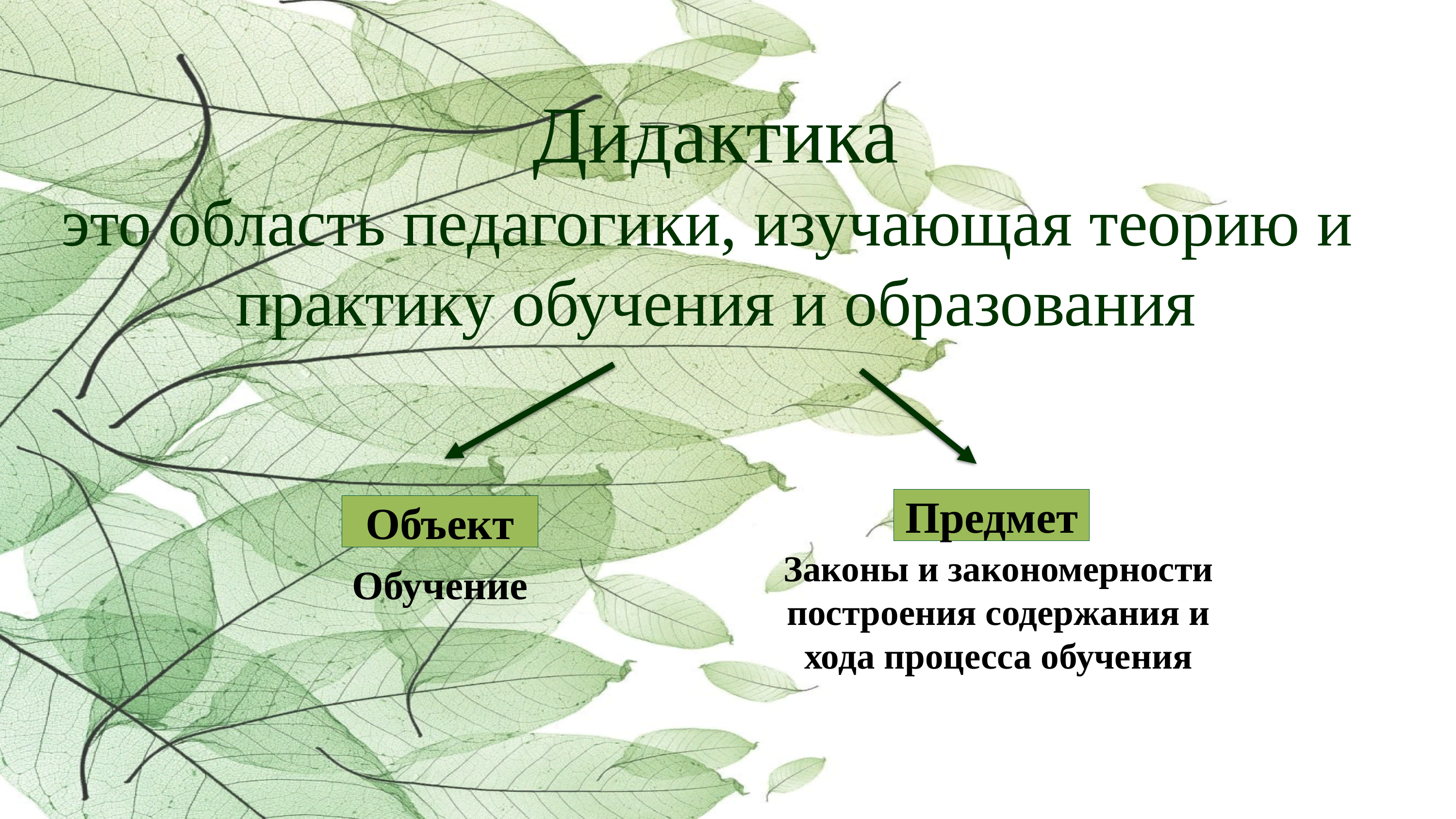

Дидактика
это область педагогики, изучающая теорию и
практику обучения и образования

Предмет
Законы и закономерности построения содержания и хода процесса обучения
Объект
Обучение